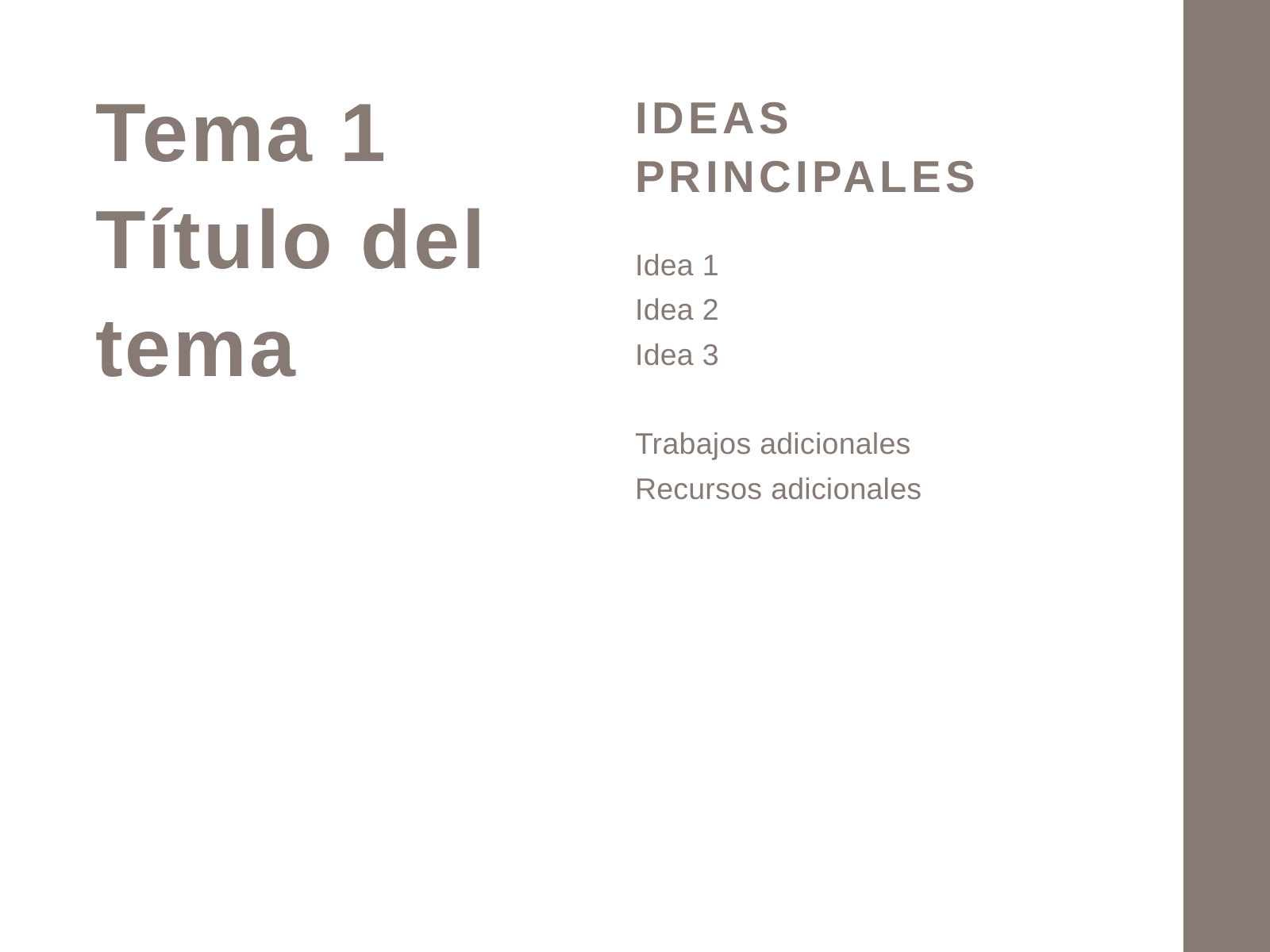

Tema 1
Título del
tema
IDEAS PRINCIPALES
Idea 1
Idea 2
Idea 3

Trabajos adicionales
Recursos adicionales